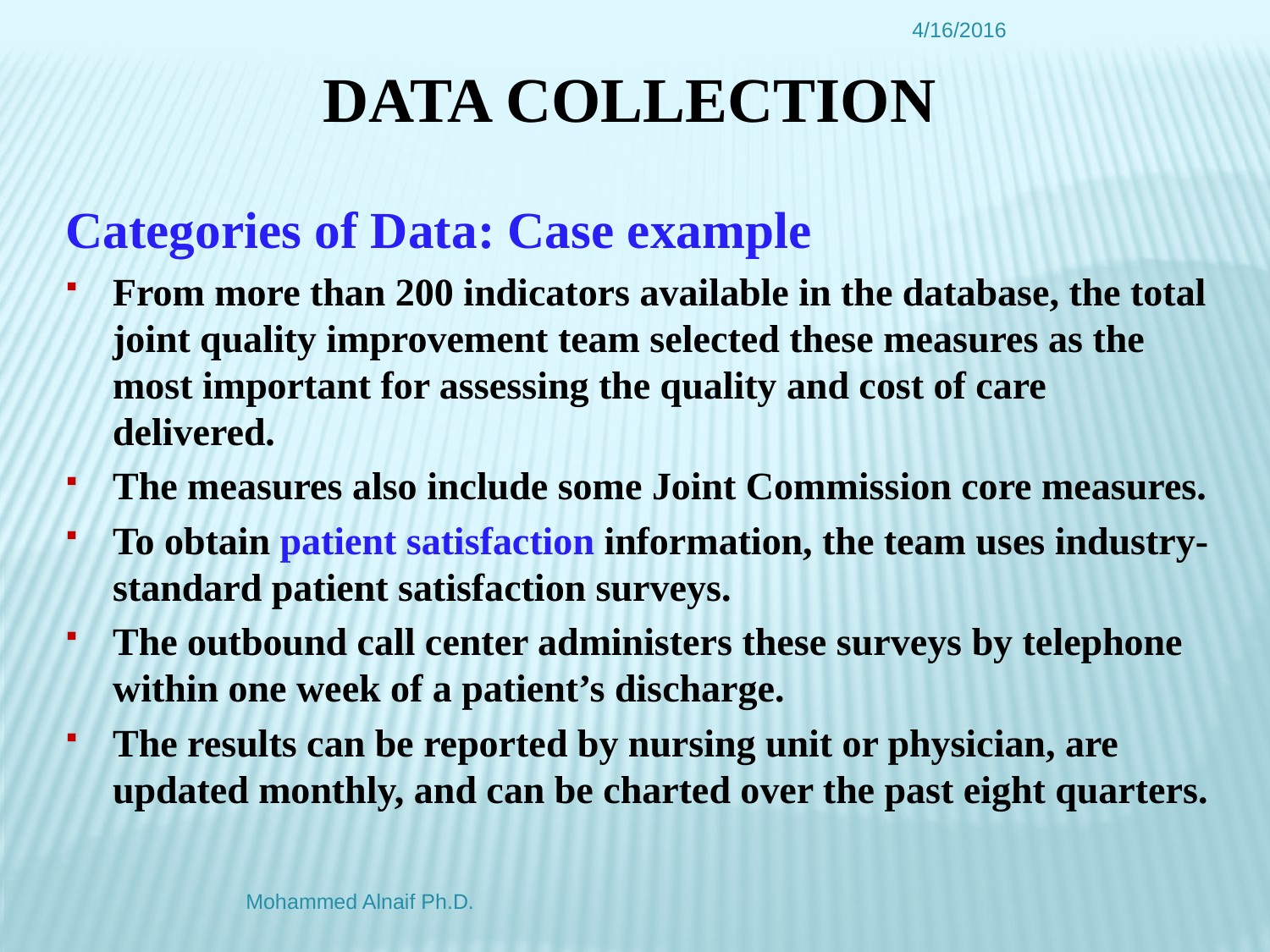

4/16/2016
# Data Collection
Categories of Data: Case example
From more than 200 indicators available in the database, the total joint quality improvement team selected these measures as the most important for assessing the quality and cost of care delivered.
The measures also include some Joint Commission core measures.
To obtain patient satisfaction information, the team uses industry- standard patient satisfaction surveys.
The outbound call center administers these surveys by telephone within one week of a patient’s discharge.
The results can be reported by nursing unit or physician, are updated monthly, and can be charted over the past eight quarters.
Mohammed Alnaif Ph.D.
9